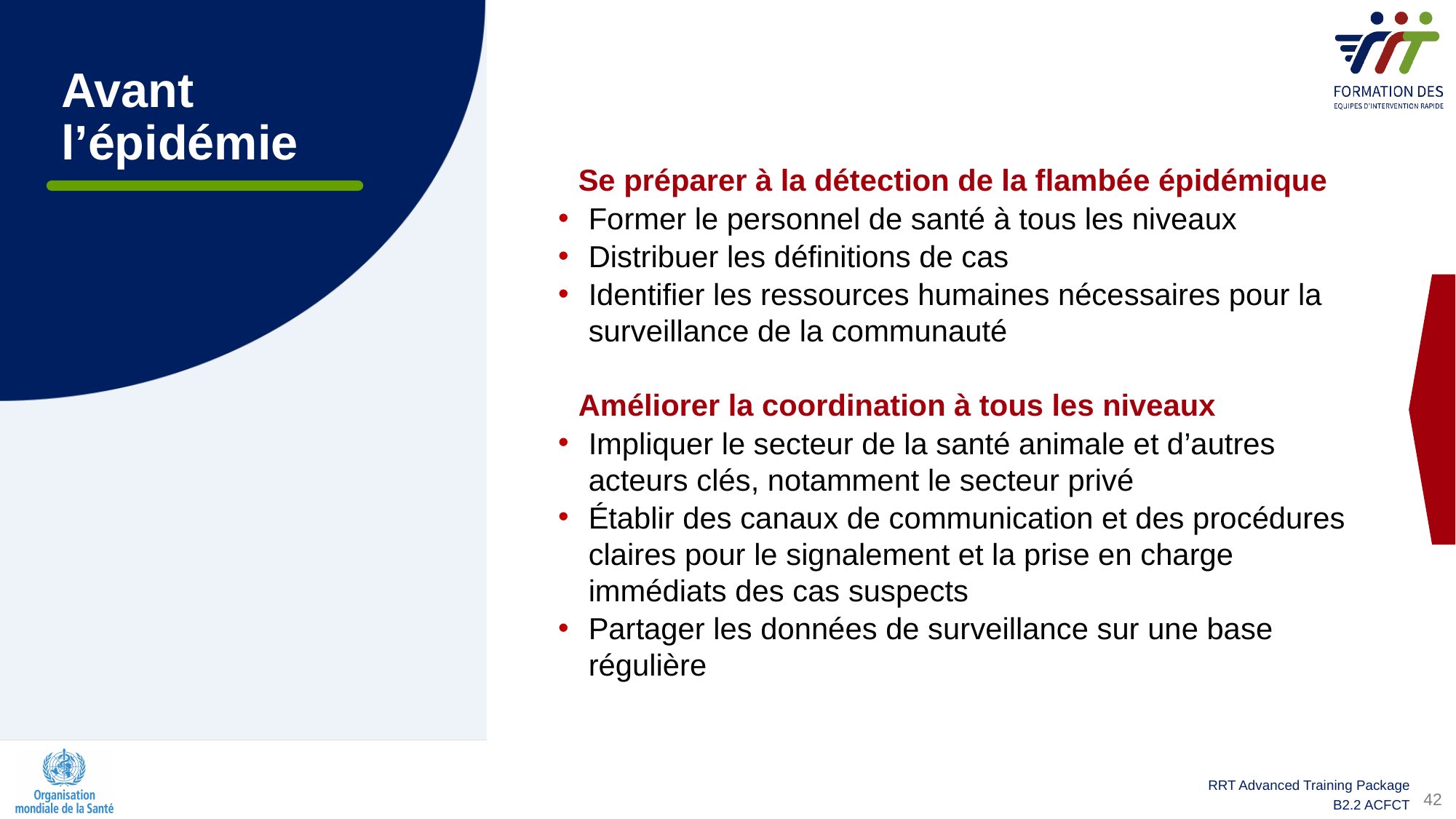

# Avant l’épidémie
Se préparer à la détection de la flambée épidémique
Former le personnel de santé à tous les niveaux
Distribuer les définitions de cas
Identifier les ressources humaines nécessaires pour la surveillance de la communauté

Améliorer la coordination à tous les niveaux
Impliquer le secteur de la santé animale et d’autres acteurs clés, notamment le secteur privé
Établir des canaux de communication et des procédures claires pour le signalement et la prise en charge immédiats des cas suspects
Partager les données de surveillance sur une base régulière